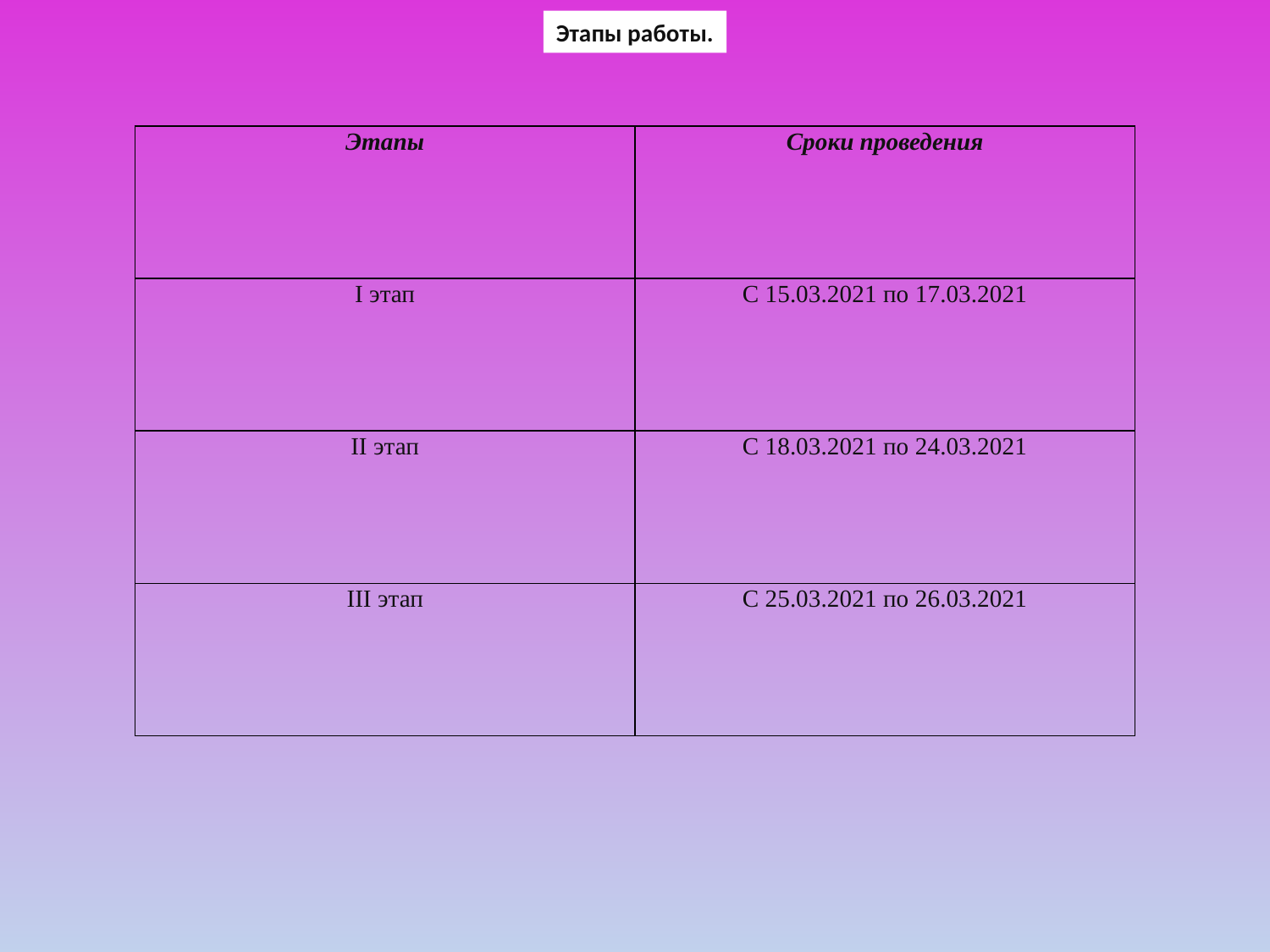

Этапы работы.
#
| Этапы | Сроки проведения |
| --- | --- |
| I этап | С 15.03.2021 по 17.03.2021 |
| II этап | С 18.03.2021 по 24.03.2021 |
| III этап | С 25.03.2021 по 26.03.2021 |